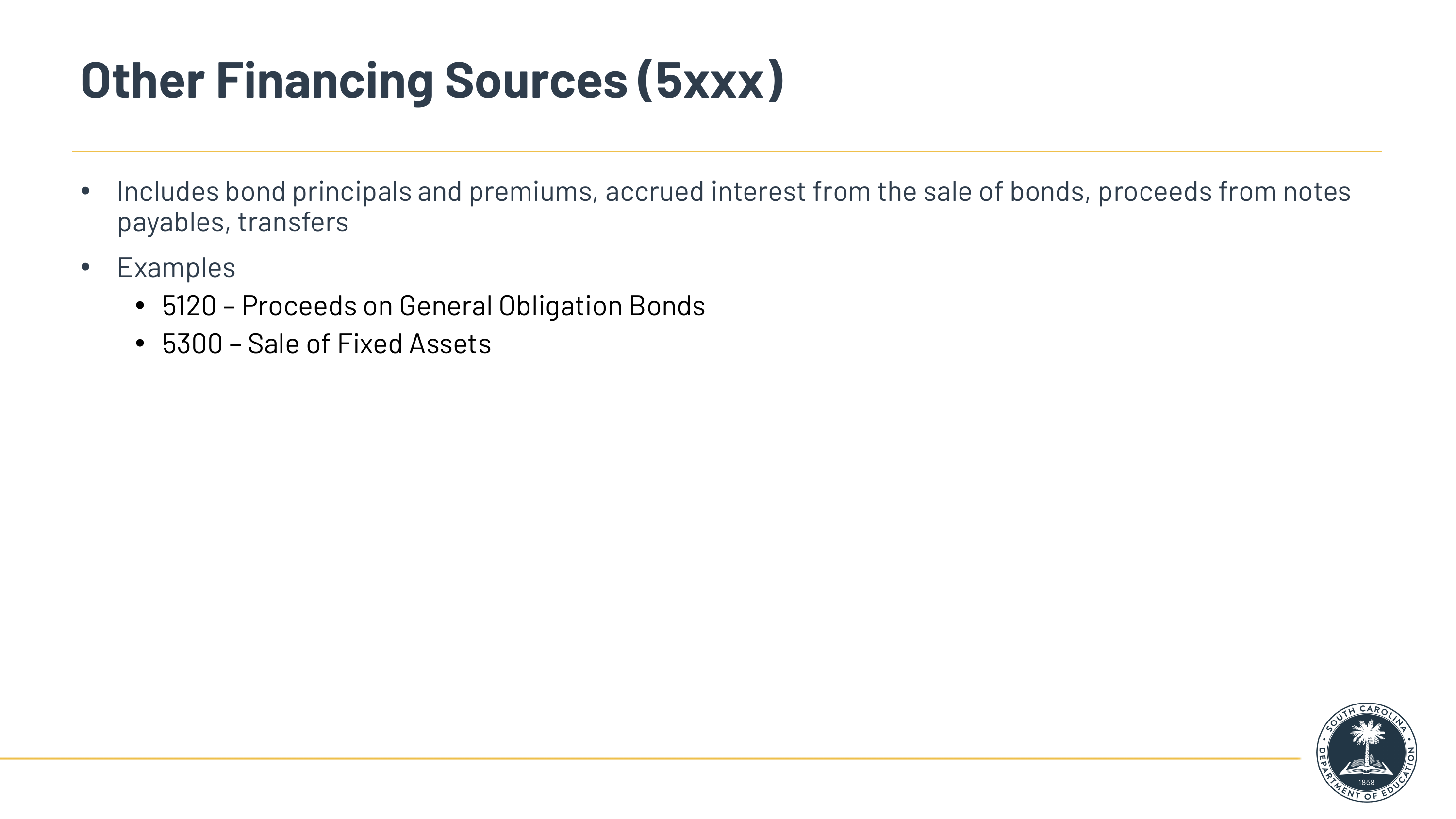

# Other Financing Sources (5xxx)
Includes bond principals and premiums, accrued interest from the sale of bonds, proceeds from notes payables, transfers
Examples
5120 – Proceeds on General Obligation Bonds
5300 – Sale of Fixed Assets